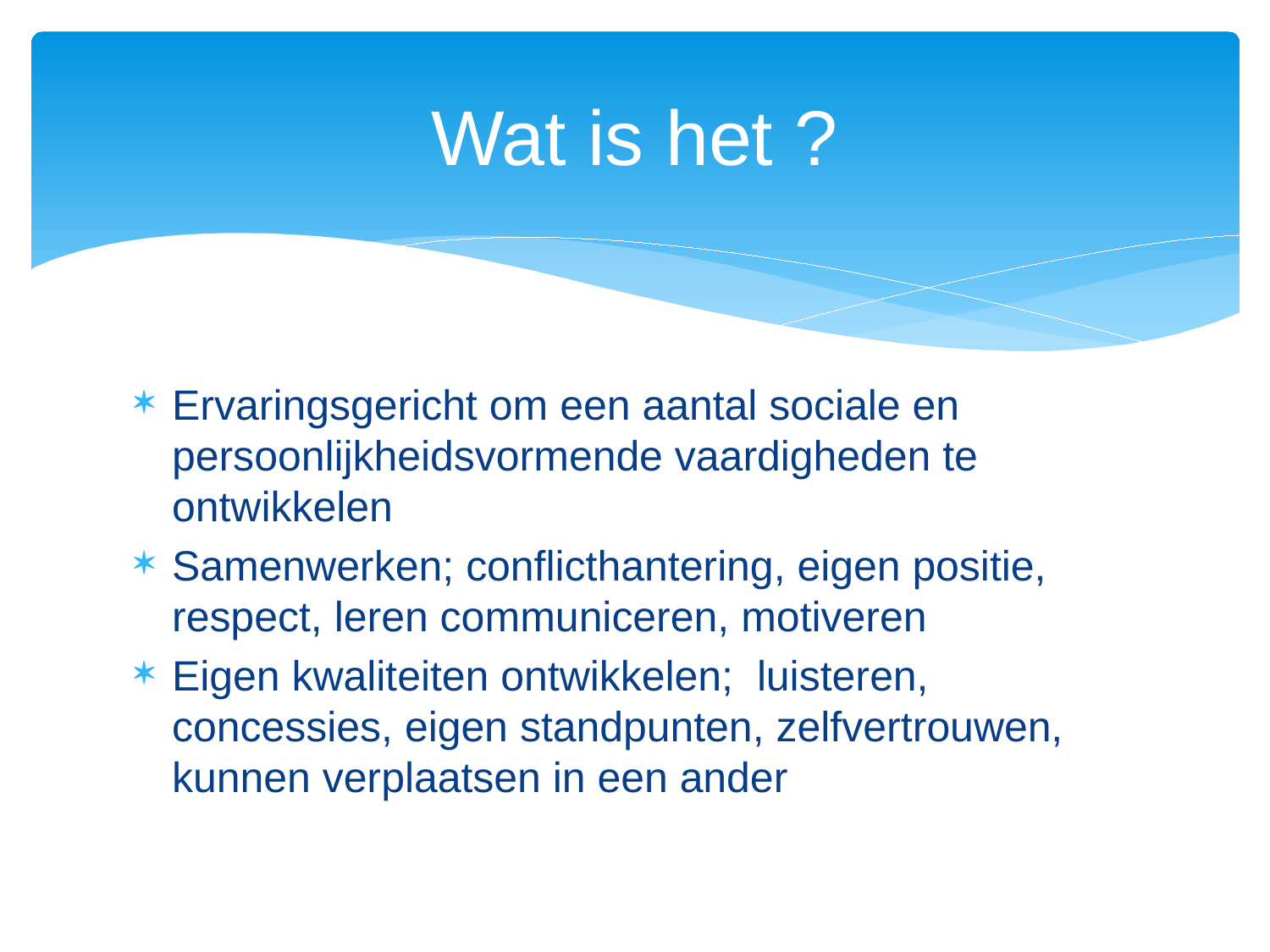

# Wat is het ?
Ervaringsgericht om een aantal sociale en persoonlijkheidsvormende vaardigheden te ontwikkelen
Samenwerken; conflicthantering, eigen positie, respect, leren communiceren, motiveren
Eigen kwaliteiten ontwikkelen;  luisteren, concessies, eigen standpunten, zelfvertrouwen, kunnen verplaatsen in een ander